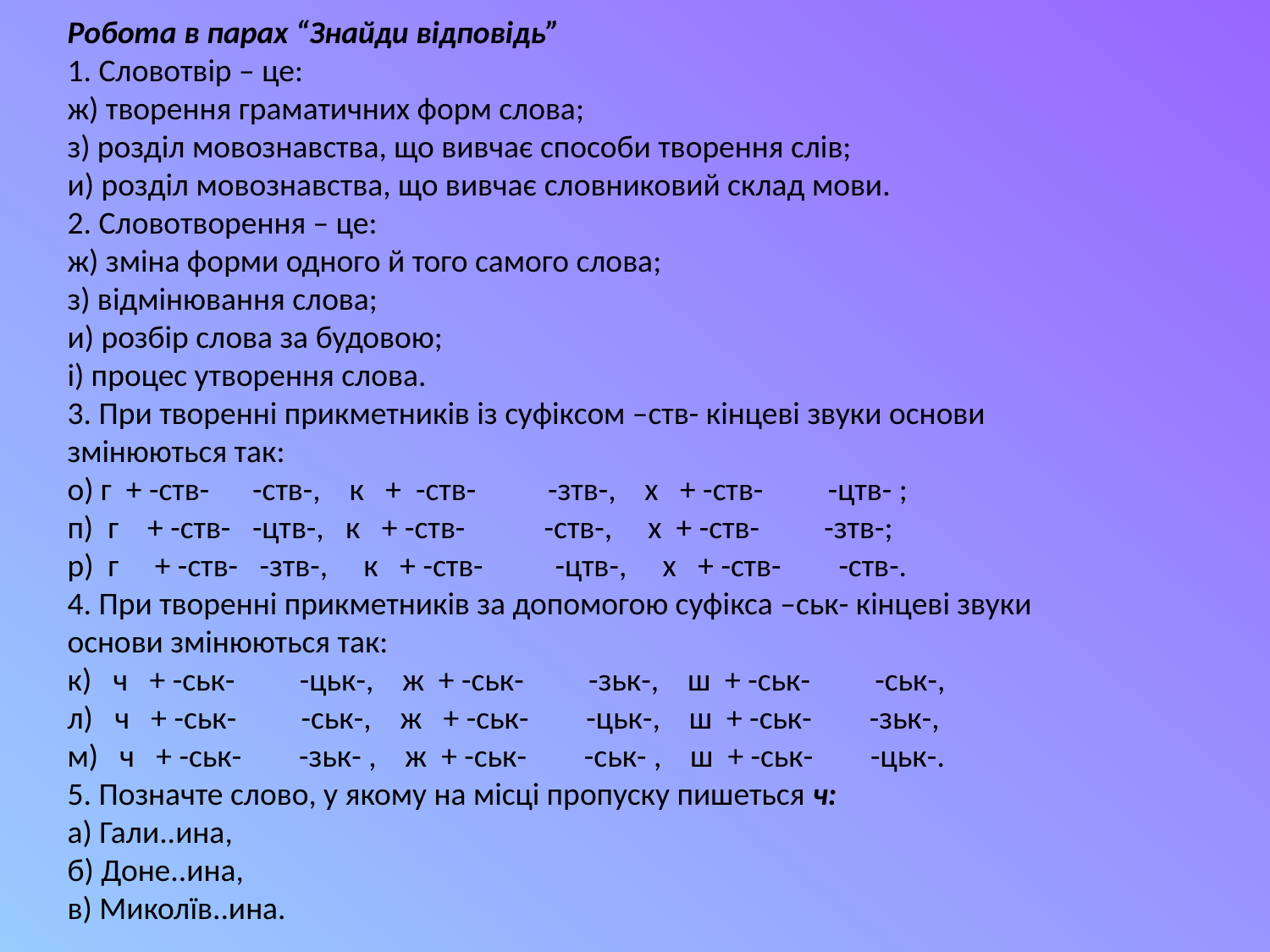

Робота в парах “Знайди відповідь”
1. Словотвір – це:
ж) творення граматичних форм слова;
з) розділ мовознавства, що вивчає способи творення слів;
и) розділ мовознавства, що вивчає словниковий склад мови.
2. Словотворення – це:
ж) зміна форми одного й того самого слова;
з) відмінювання слова;
и) розбір слова за будовою;
і) процес утворення слова.
3. При творенні прикметників із суфіксом –ств- кінцеві звуки основи змінюються так:
о) г  + -ств-      -ств-,    к   +  -ств-          -зтв-,    х   + -ств-         -цтв- ;
п)  г    + -ств-   -цтв-,   к   + -ств-           -ств-,     х  + -ств-         -зтв-;
р)  г     + -ств-   -зтв-,     к   + -ств-          -цтв-,     х   + -ств-        -ств-.
4. При творенні прикметників за допомогою суфікса –ськ- кінцеві звуки основи змінюються так:
к)   ч   + -ськ-         -цьк-,    ж  + -ськ-         -зьк-,    ш  + -ськ-         -ськ-,
л)   ч   + -ськ-         -ськ-,    ж   + -ськ-        -цьк-,    ш  + -ськ-        -зьк-,
м)   ч   + -ськ-        -зьк- ,    ж  + -ськ-        -ськ- ,    ш  + -ськ-        -цьк-.
5. Позначте слово, у якому на місці пропуску пишеться ч:
а) Гали..ина,
б) Доне..ина,
в) Миколїв..ина.